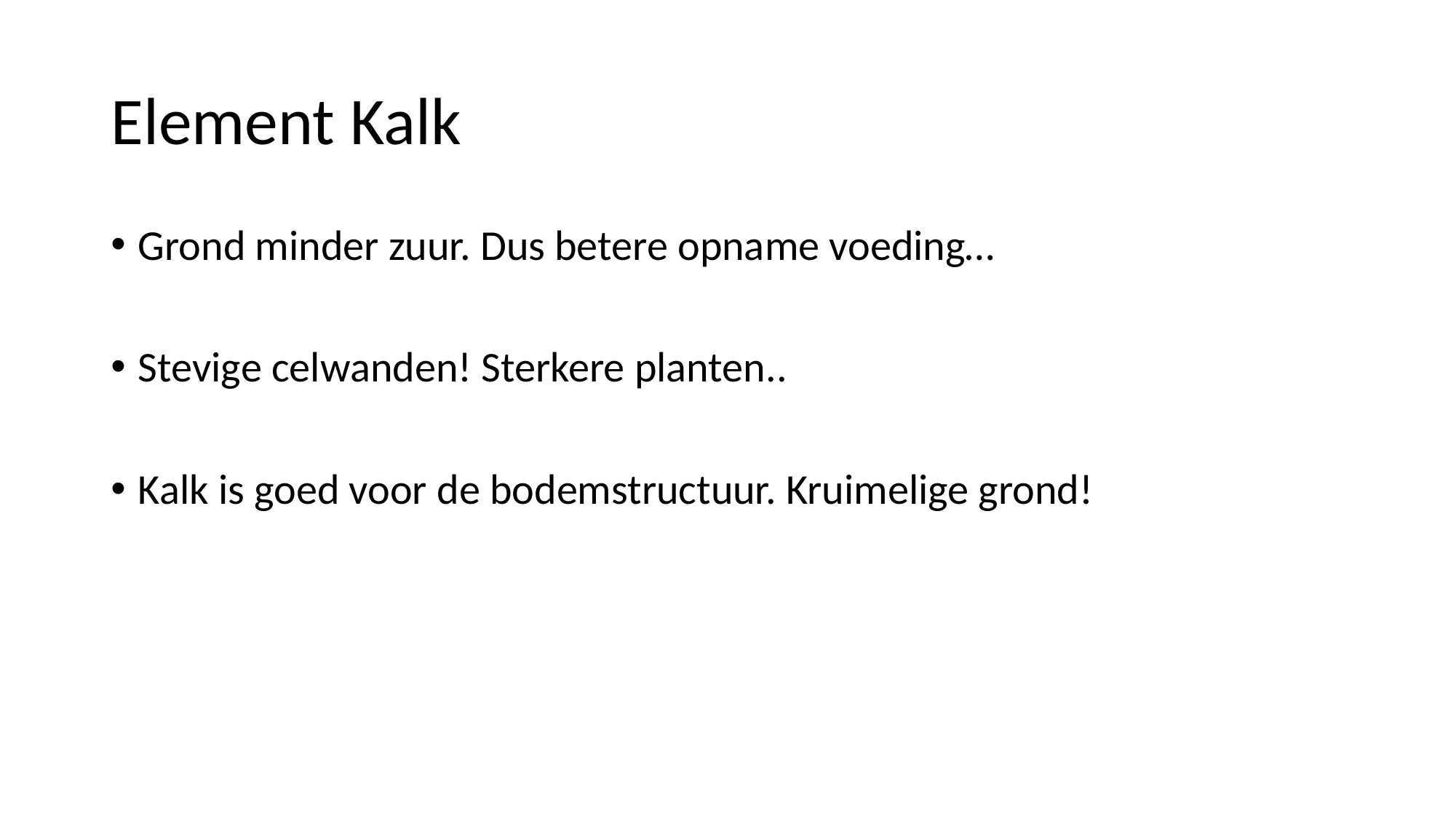

# Element Kalk
Grond minder zuur. Dus betere opname voeding…

Stevige celwanden! Sterkere planten..

Kalk is goed voor de bodemstructuur. Kruimelige grond!